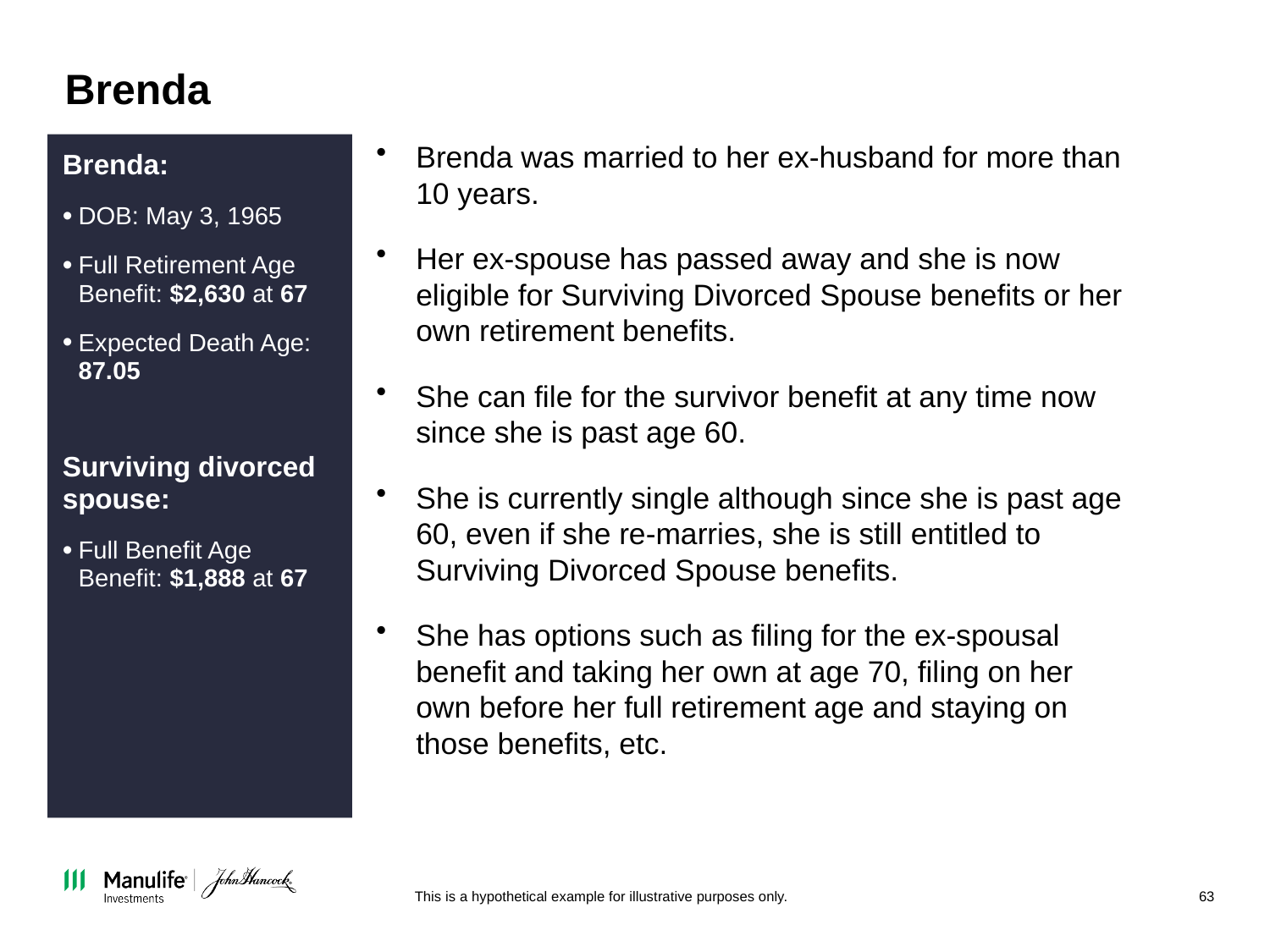

# Brenda
Brenda:
DOB: May 3, 1965
Full Retirement Age Benefit: $2,630 at 67
Expected Death Age: 87.05

Surviving divorced spouse:
Full Benefit Age Benefit: $1,888 at 67
Brenda was married to her ex-husband for more than 10 years.

Her ex-spouse has passed away and she is now eligible for Surviving Divorced Spouse benefits or her own retirement benefits.

She can file for the survivor benefit at any time now since she is past age 60.

She is currently single although since she is past age 60, even if she re-marries, she is still entitled to Surviving Divorced Spouse benefits.

She has options such as filing for the ex-spousal benefit and taking her own at age 70, filing on her own before her full retirement age and staying on those benefits, etc.
63
This is a hypothetical example for illustrative purposes only.